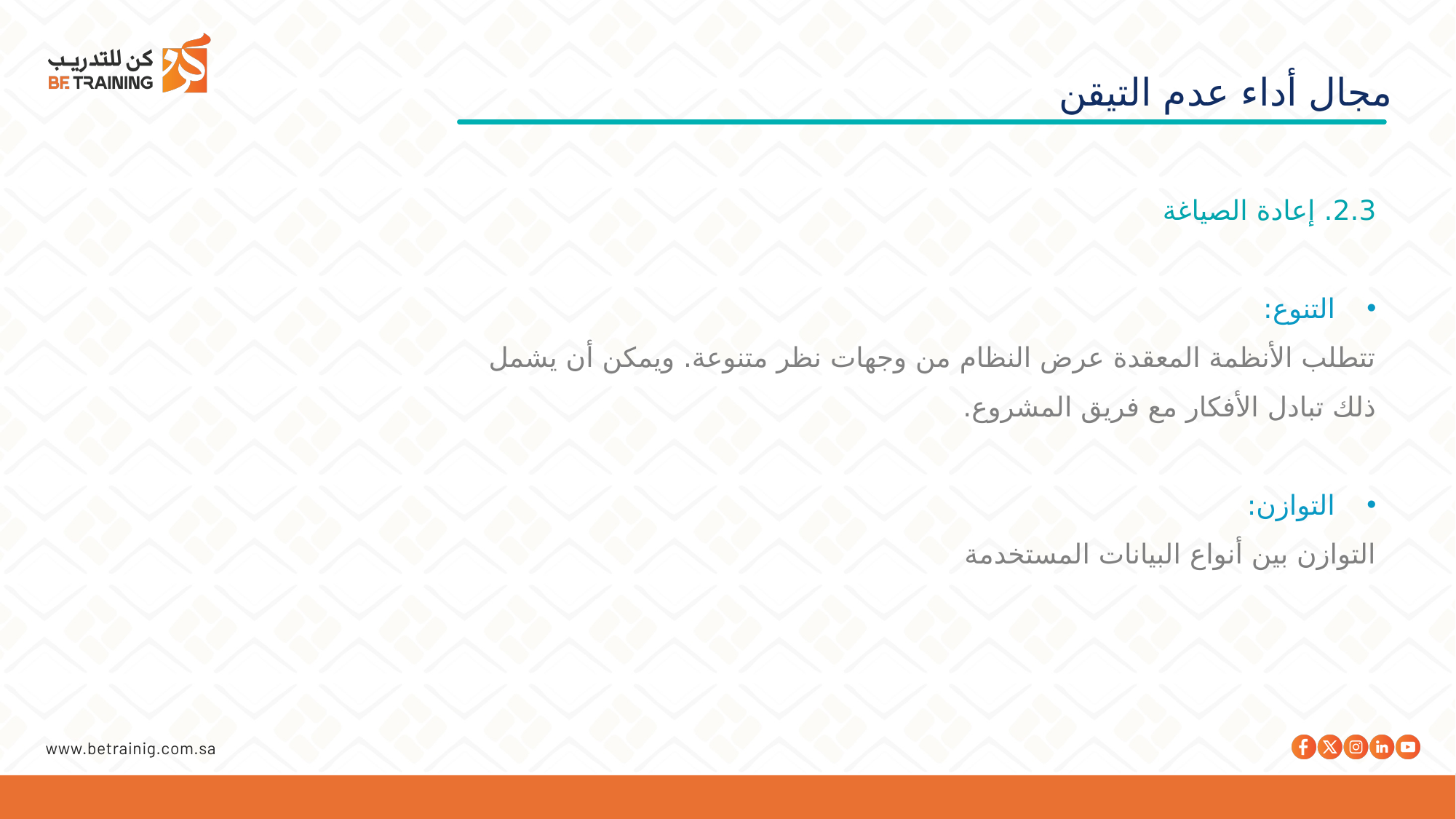

مجال أداء عدم التيقن
2.3. إعادة الصياغة

التنوع:
تتطلب الأنظمة المعقدة عرض النظام من وجهات نظر متنوعة. ويمكن أن يشمل ذلك تبادل الأفكار مع فريق المشروع.

التوازن:
التوازن بين أنواع البيانات المستخدمة